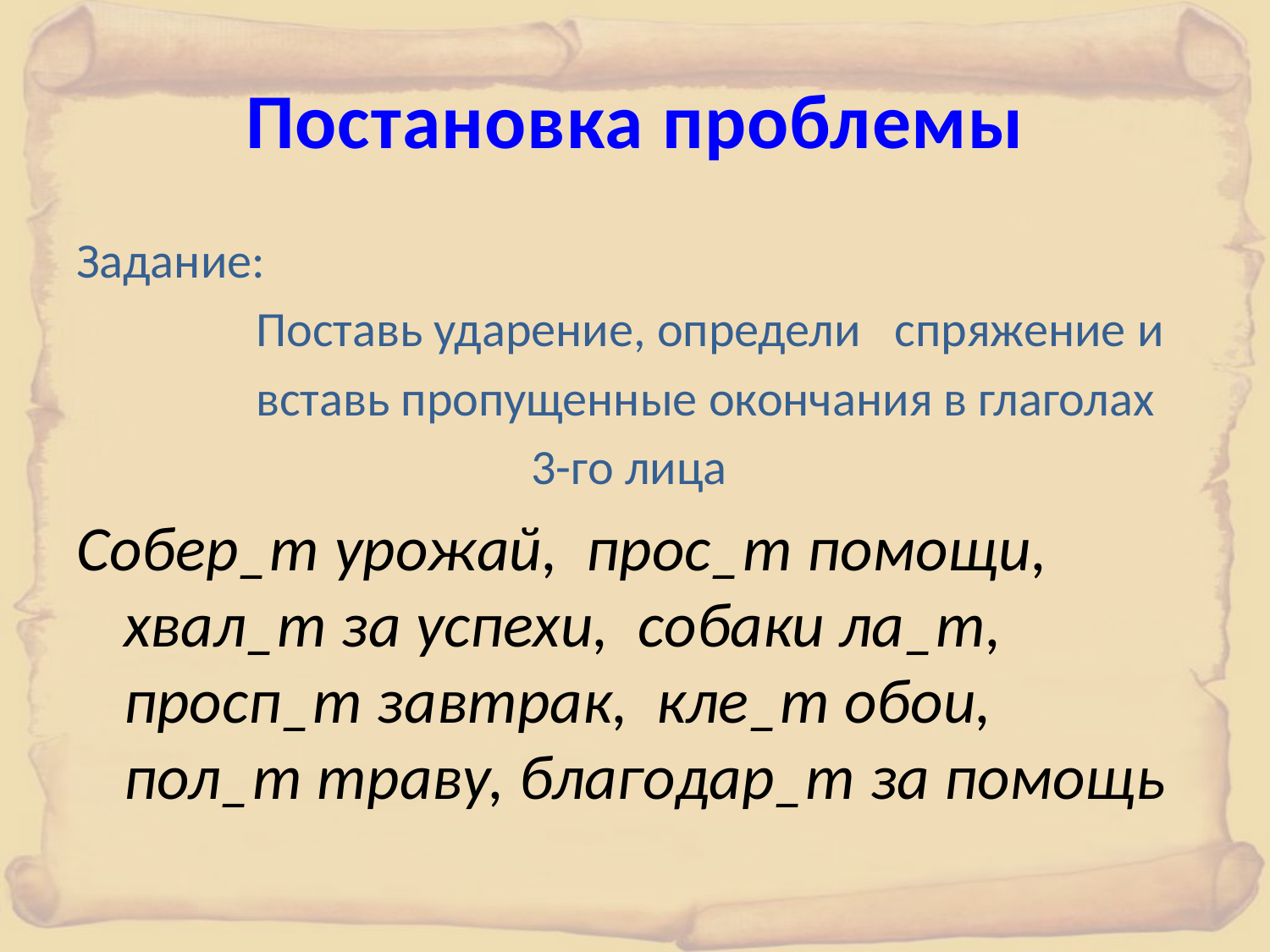

# Постановка проблемы
Задание:
                Поставь ударение, определи   спряжение и
                вставь пропущенные окончания в глаголах
 3-го лица
Собер_т урожай,  прос_т помощи, хвал_т за успехи,  собаки ла_т,  просп_т завтрак,  кле_т обои,  пол_т траву, благодар_т за помощь